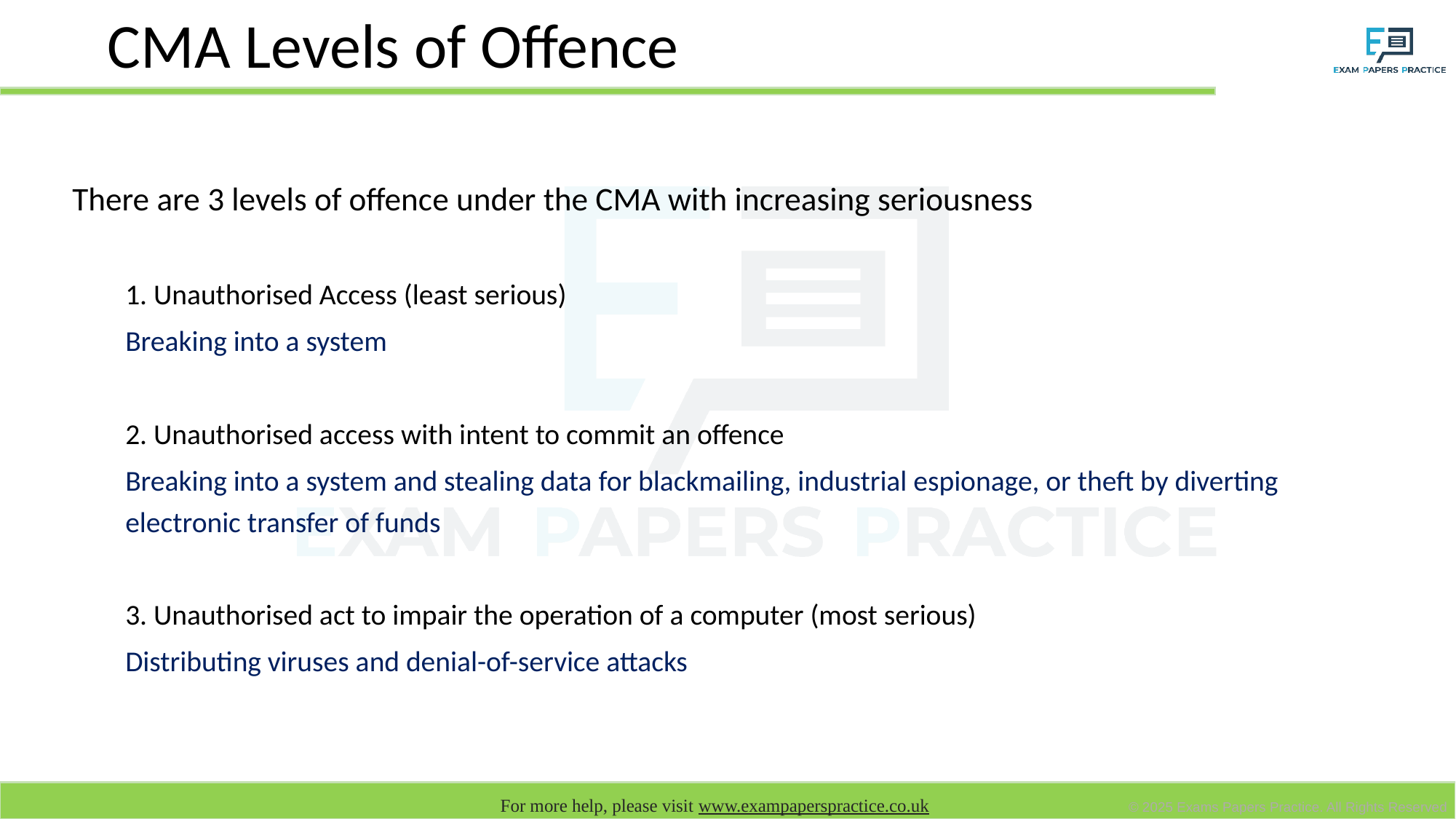

# CMA Levels of Offence
There are 3 levels of offence under the CMA with increasing seriousness

1. Unauthorised Access (least serious)
Breaking into a system

2. Unauthorised access with intent to commit an offence
Breaking into a system and stealing data for blackmailing, industrial espionage, or theft by diverting electronic transfer of funds

3. Unauthorised act to impair the operation of a computer (most serious)
Distributing viruses and denial-of-service attacks